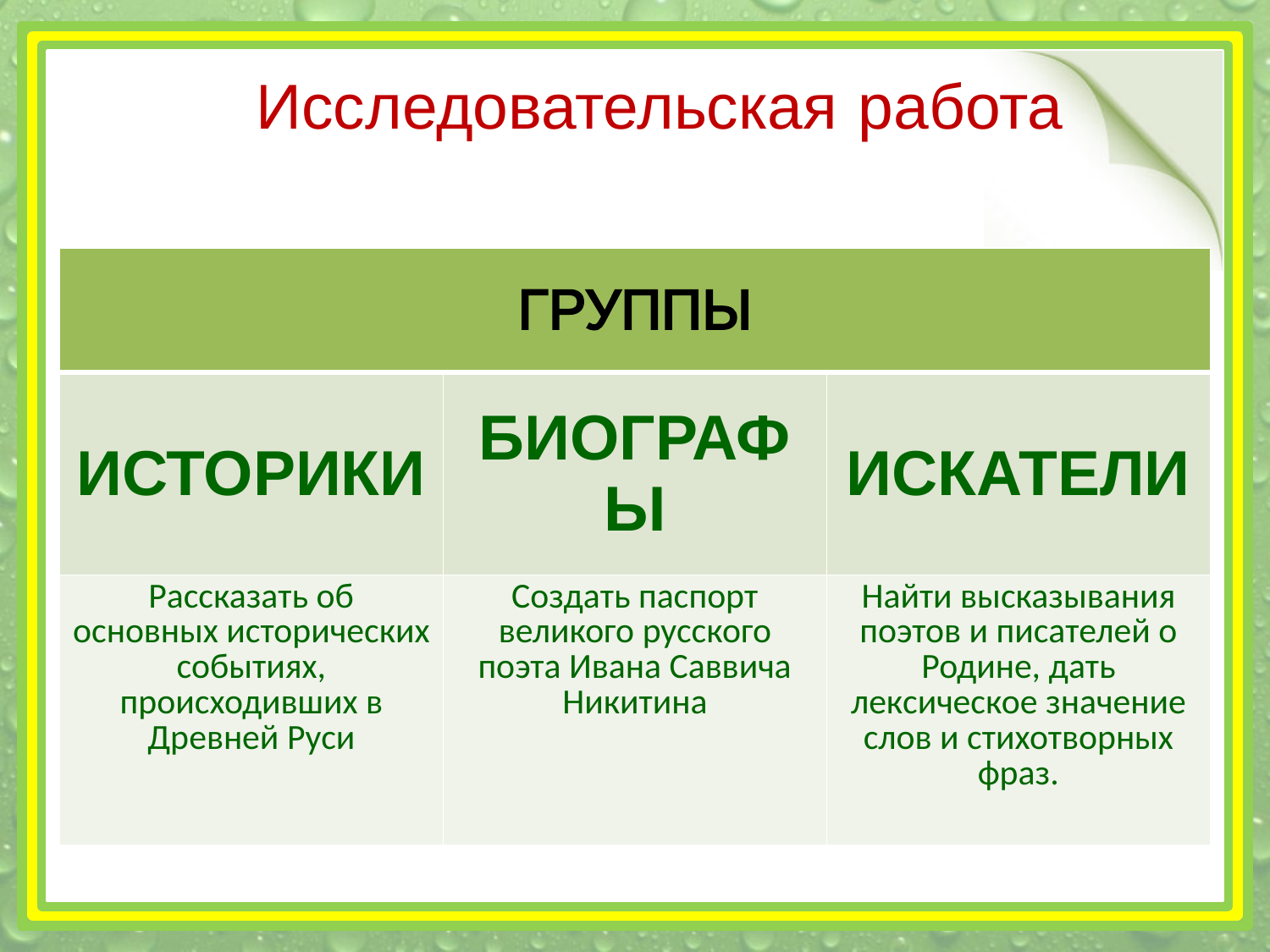

Исследовательская работа
| ГРУППЫ |  |  |
| --- | --- | --- |
| ИСТОРИКИ | БИОГРАФЫ | ИСКАТЕЛИ |
| Рассказать об основных исторических событиях, происходивших в Древней Руси | Создать паспорт великого русского поэта Ивана Саввича Никитина | Найти высказывания поэтов и писателей о Родине, дать лексическое значение слов и стихотворных фраз. |